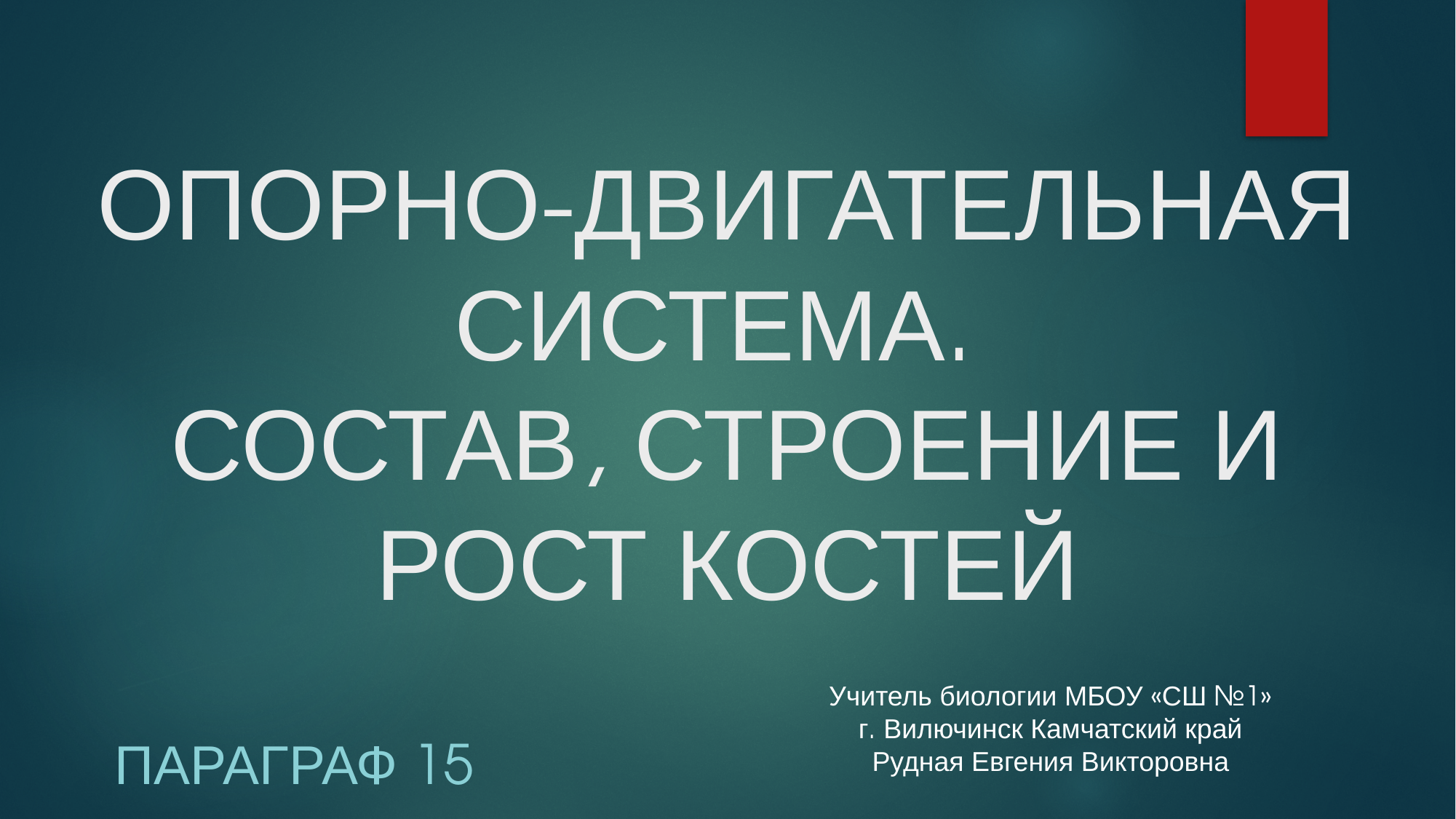

# ОПОРНО-ДВИГАТЕЛЬНАЯ СИСТЕМА. СОСТАВ, СТРОЕНИЕ И РОСТ КОСТЕЙ

Параграф 15
Учитель биологии МБОУ «СШ №1»
г. Вилючинск Камчатский край
Рудная Евгения Викторовна